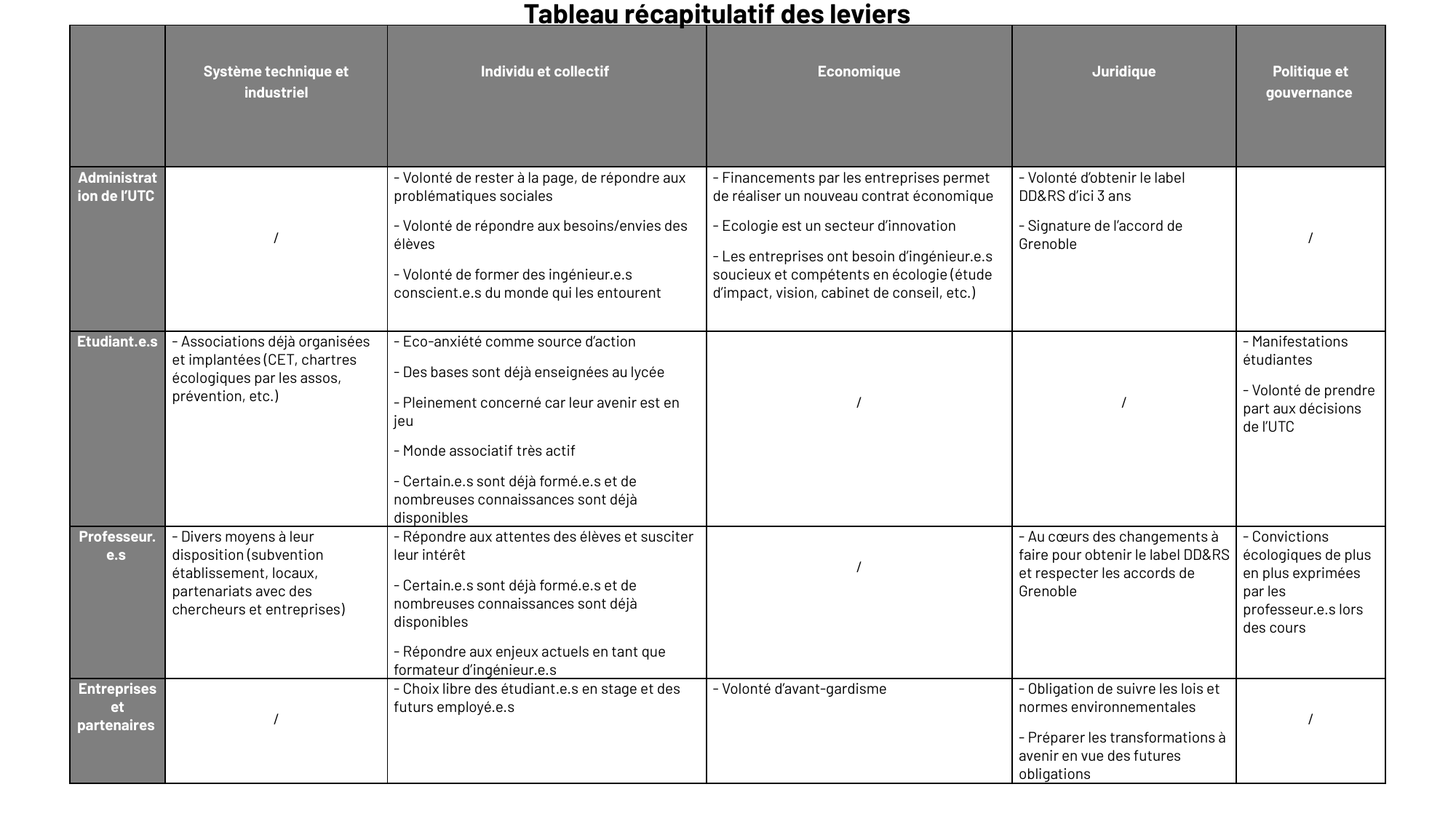

Tableau récapitulatif des leviers
|  | Système technique et industriel | Individu et collectif | Economique | Juridique | Politique et gouvernance |
| --- | --- | --- | --- | --- | --- |
| Administration de l’UTC | / | - Volonté de rester à la page, de répondre aux problématiques sociales - Volonté de répondre aux besoins/envies des élèves - Volonté de former des ingénieur.e.s conscient.e.s du monde qui les entourent | - Financements par les entreprises permet de réaliser un nouveau contrat économique - Ecologie est un secteur d’innovation - Les entreprises ont besoin d’ingénieur.e.s soucieux et compétents en écologie (étude d’impact, vision, cabinet de conseil, etc.) | - Volonté d’obtenir le label DD&RS d’ici 3 ans - Signature de l’accord de Grenoble | / |
| Etudiant.e.s | - Associations déjà organisées et implantées (CET, chartres écologiques par les assos, prévention, etc.) | - Eco-anxiété comme source d’action - Des bases sont déjà enseignées au lycée - Pleinement concerné car leur avenir est en jeu - Monde associatif très actif - Certain.e.s sont déjà formé.e.s et de nombreuses connaissances sont déjà disponibles | / | / | - Manifestations étudiantes - Volonté de prendre part aux décisions de l’UTC |
| Professeur.e.s | - Divers moyens à leur disposition (subvention établissement, locaux, partenariats avec des chercheurs et entreprises) | - Répondre aux attentes des élèves et susciter leur intérêt - Certain.e.s sont déjà formé.e.s et de nombreuses connaissances sont déjà disponibles - Répondre aux enjeux actuels en tant que formateur d’ingénieur.e.s | / | - Au cœurs des changements à faire pour obtenir le label DD&RS et respecter les accords de Grenoble | - Convictions écologiques de plus en plus exprimées par les professeur.e.s lors des cours |
| Entreprises et partenaires | / | - Choix libre des étudiant.e.s en stage et des futurs employé.e.s | - Volonté d’avant-gardisme | - Obligation de suivre les lois et normes environnementales - Préparer les transformations à avenir en vue des futures obligations | / |